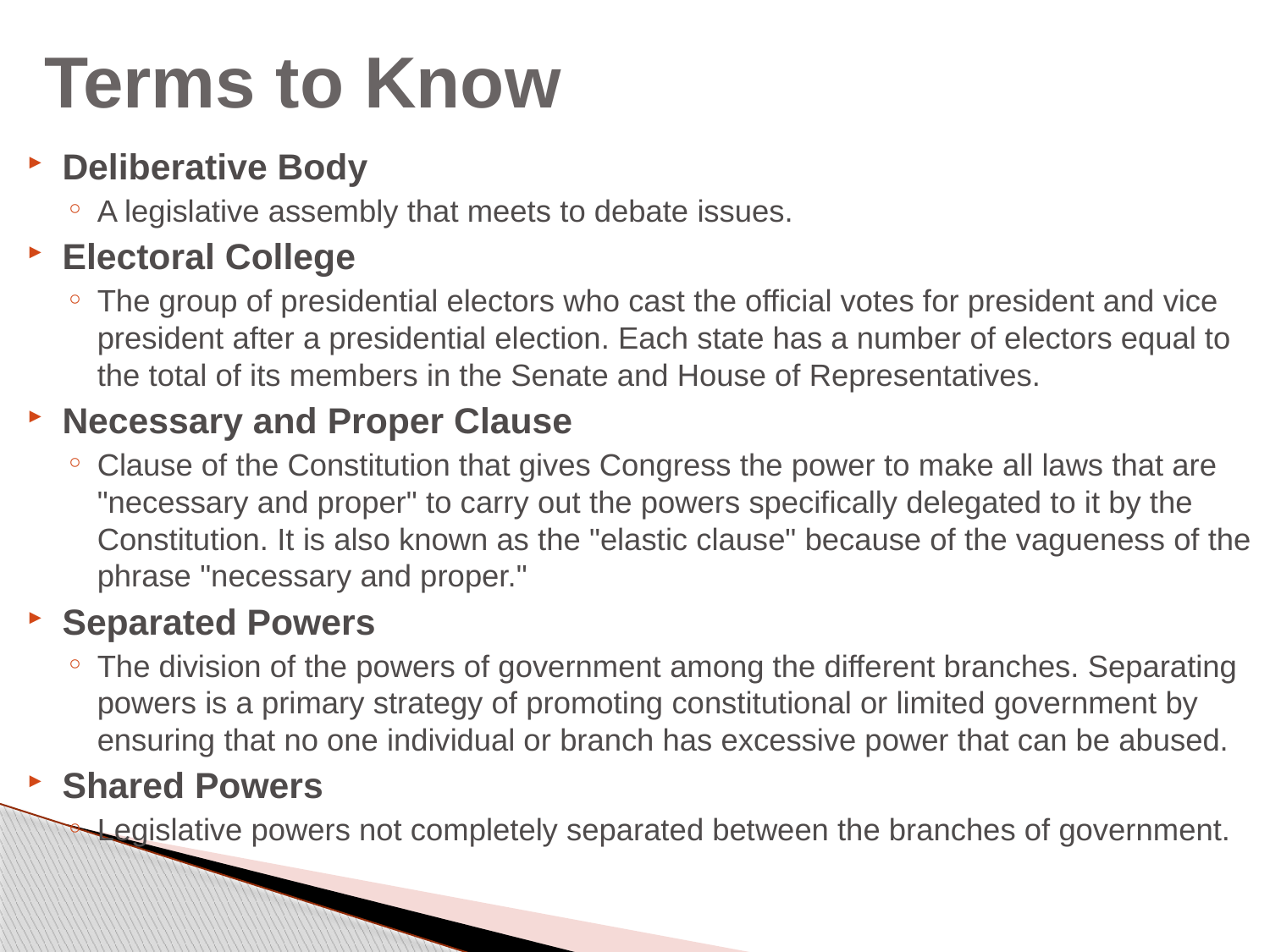

# Terms to Know
Deliberative Body
A legislative assembly that meets to debate issues.
Electoral College
The group of presidential electors who cast the official votes for president and vice president after a presidential election. Each state has a number of electors equal to the total of its members in the Senate and House of Representatives.
Necessary and Proper Clause
Clause of the Constitution that gives Congress the power to make all laws that are "necessary and proper" to carry out the powers specifically delegated to it by the Constitution. It is also known as the "elastic clause" because of the vagueness of the phrase "necessary and proper."
Separated Powers
The division of the powers of government among the different branches. Separating powers is a primary strategy of promoting constitutional or limited government by ensuring that no one individual or branch has excessive power that can be abused.
Shared Powers
Legislative powers not completely separated between the branches of government.